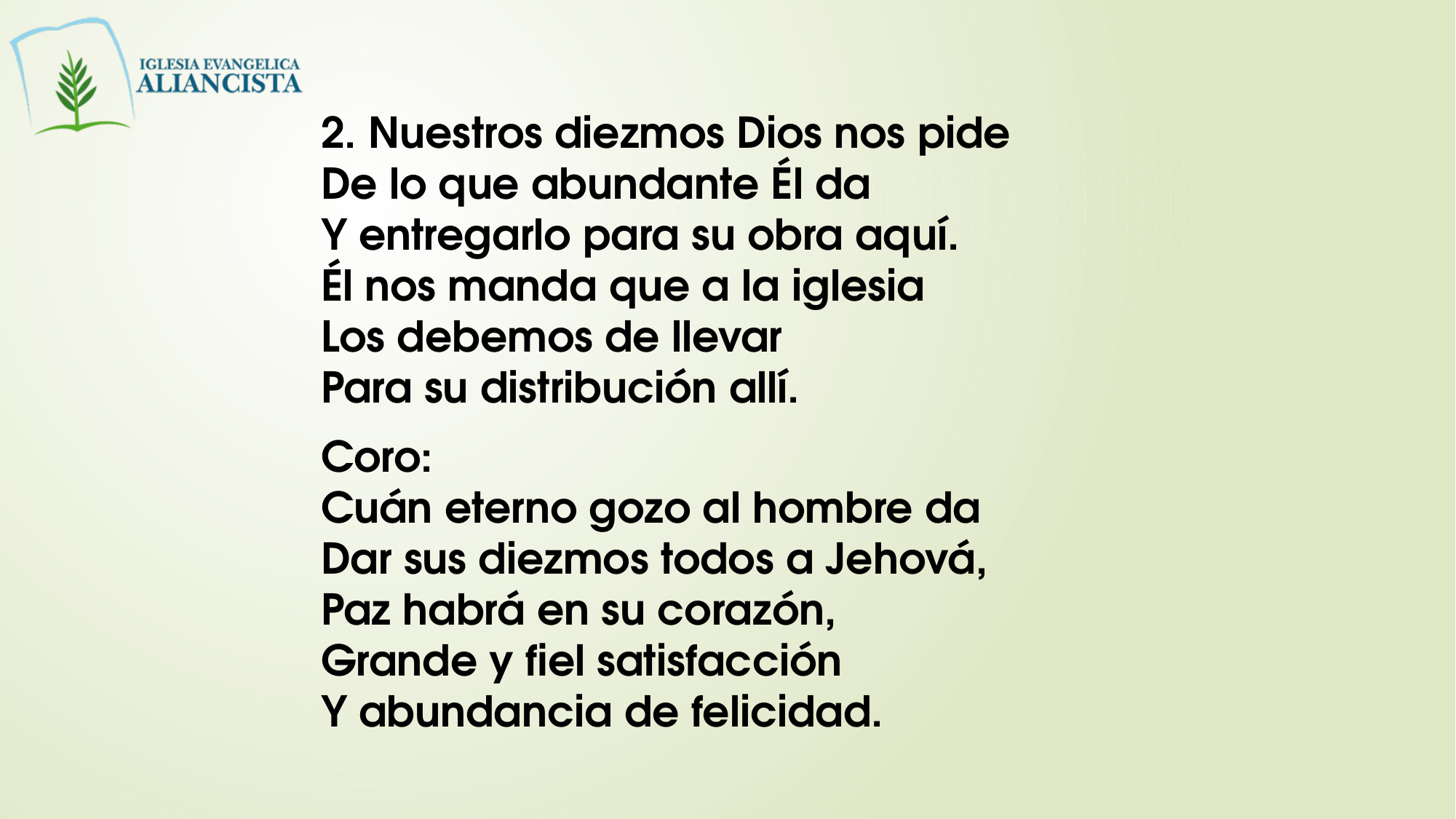

2. Nuestros diezmos Dios nos pide
De lo que abundante Él da
Y entregarlo para su obra aquí.
Él nos manda que a la iglesia
Los debemos de llevar
Para su distribución allí.

Coro:
Cuán eterno gozo al hombre da
Dar sus diezmos todos a Jehová,
Paz habrá en su corazón,
Grande y fiel satisfacción
Y abundancia de felicidad.